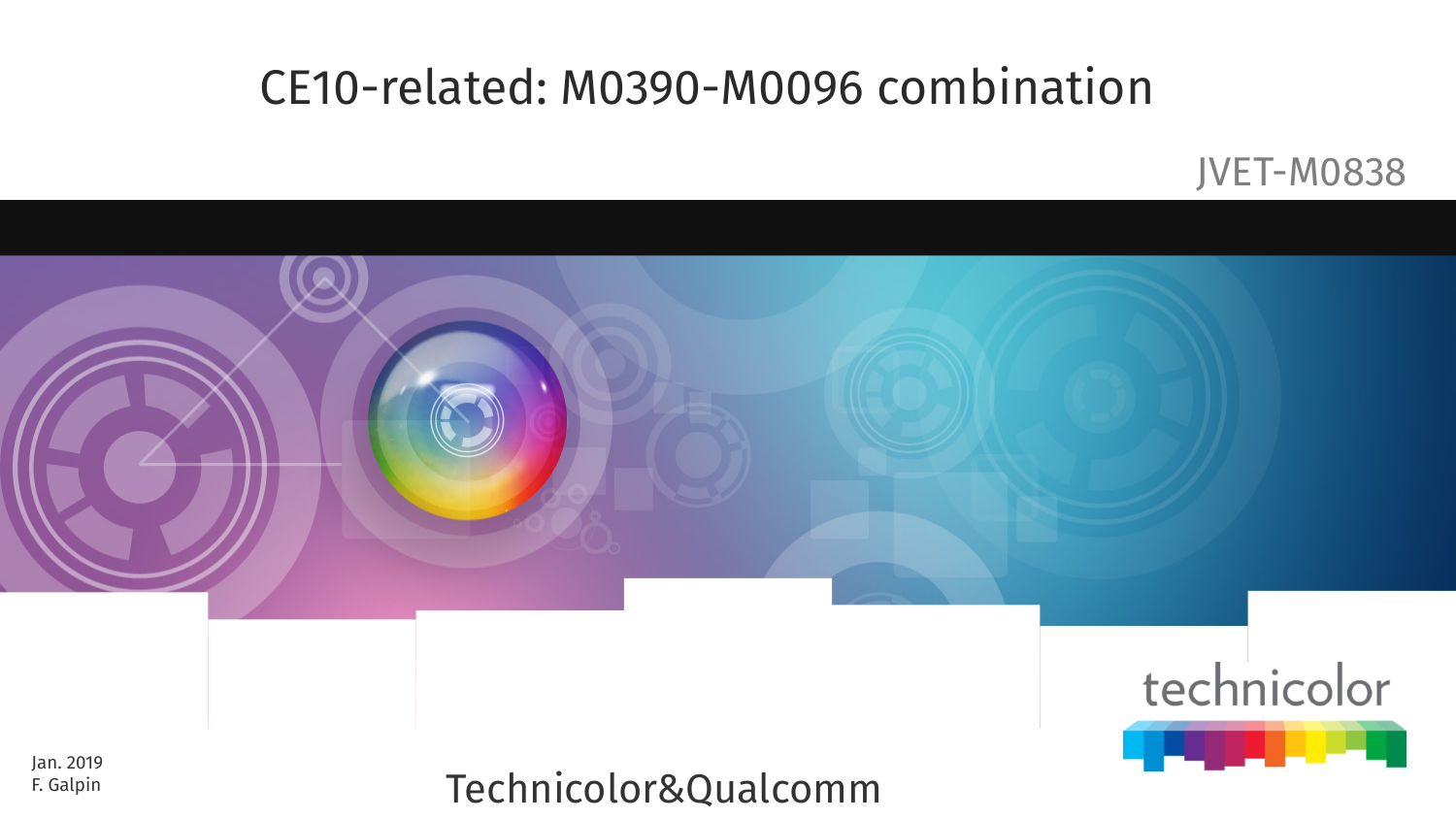

# CE10-related: M0390-M0096 combination
JVET-M0838
Jan. 2019
F. Galpin
Technicolor&Qualcomm